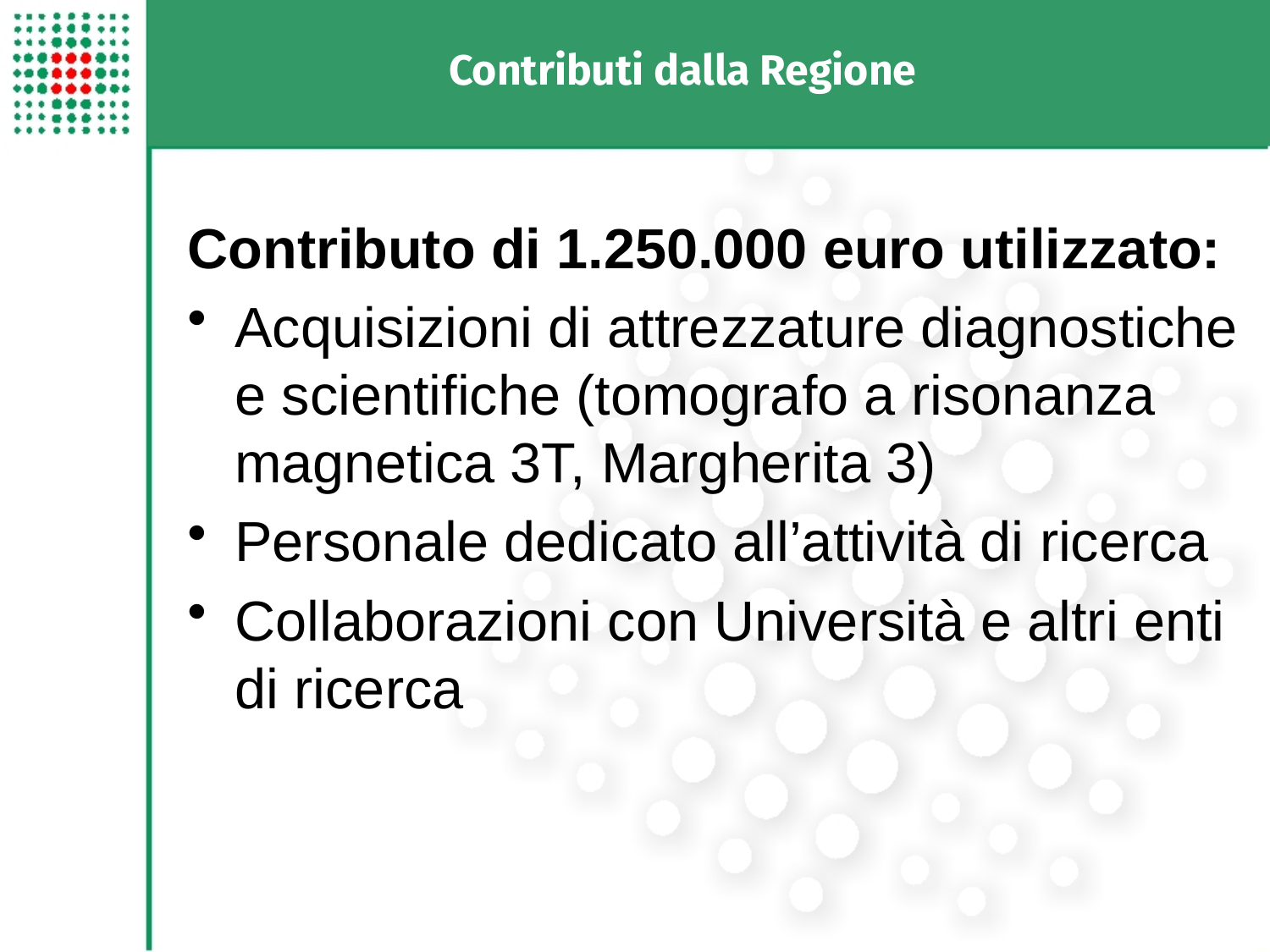

# Contributi dalla Regione
Contributo di 1.250.000 euro utilizzato:
Acquisizioni di attrezzature diagnostiche e scientifiche (tomografo a risonanza magnetica 3T, Margherita 3)
Personale dedicato all’attività di ricerca
Collaborazioni con Università e altri enti di ricerca